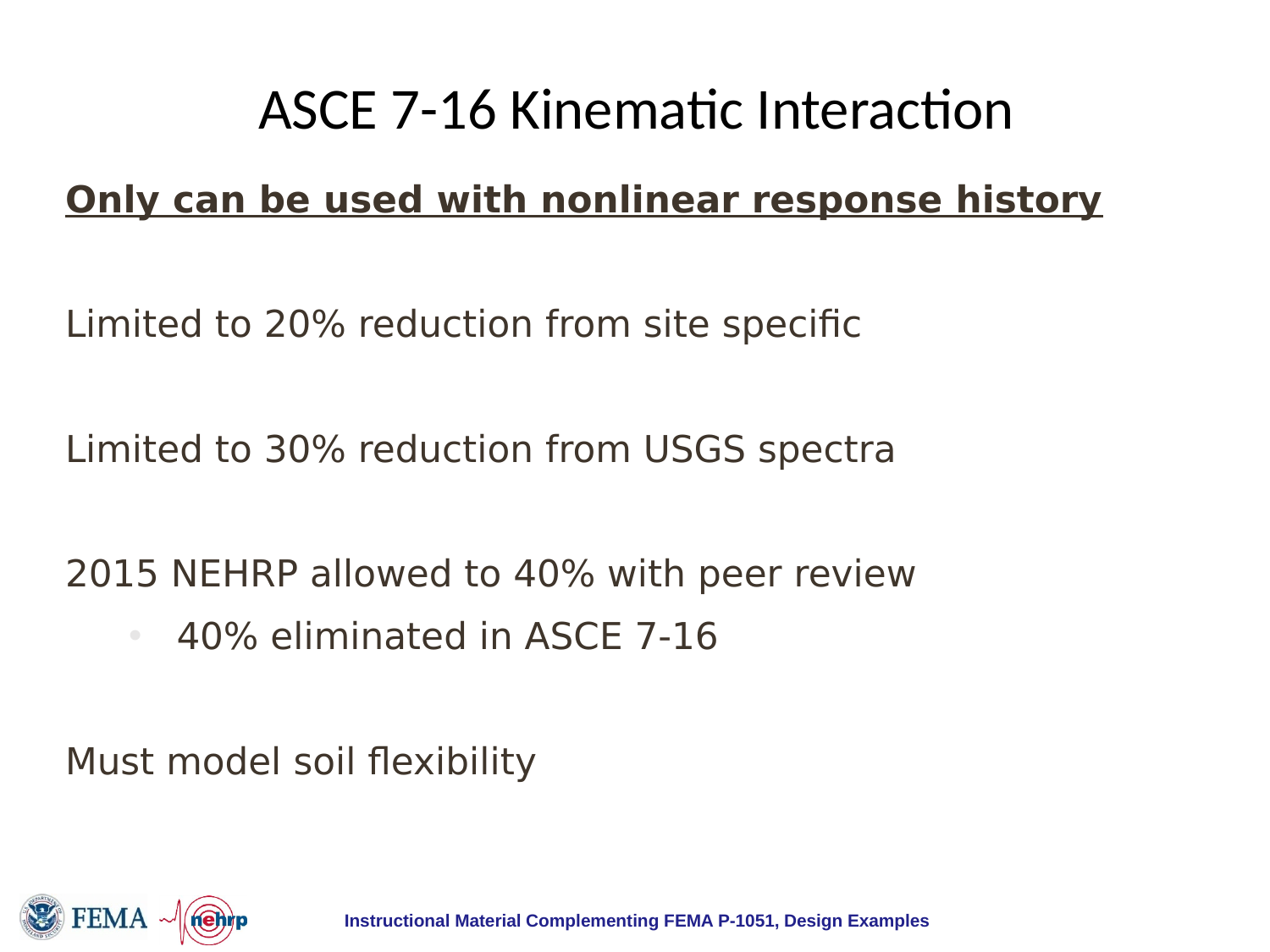

# ASCE 7-16 Kinematic Interaction
Only can be used with nonlinear response history

Limited to 20% reduction from site specific

Limited to 30% reduction from USGS spectra

2015 NEHRP allowed to 40% with peer review
40% eliminated in ASCE 7-16

Must model soil flexibility